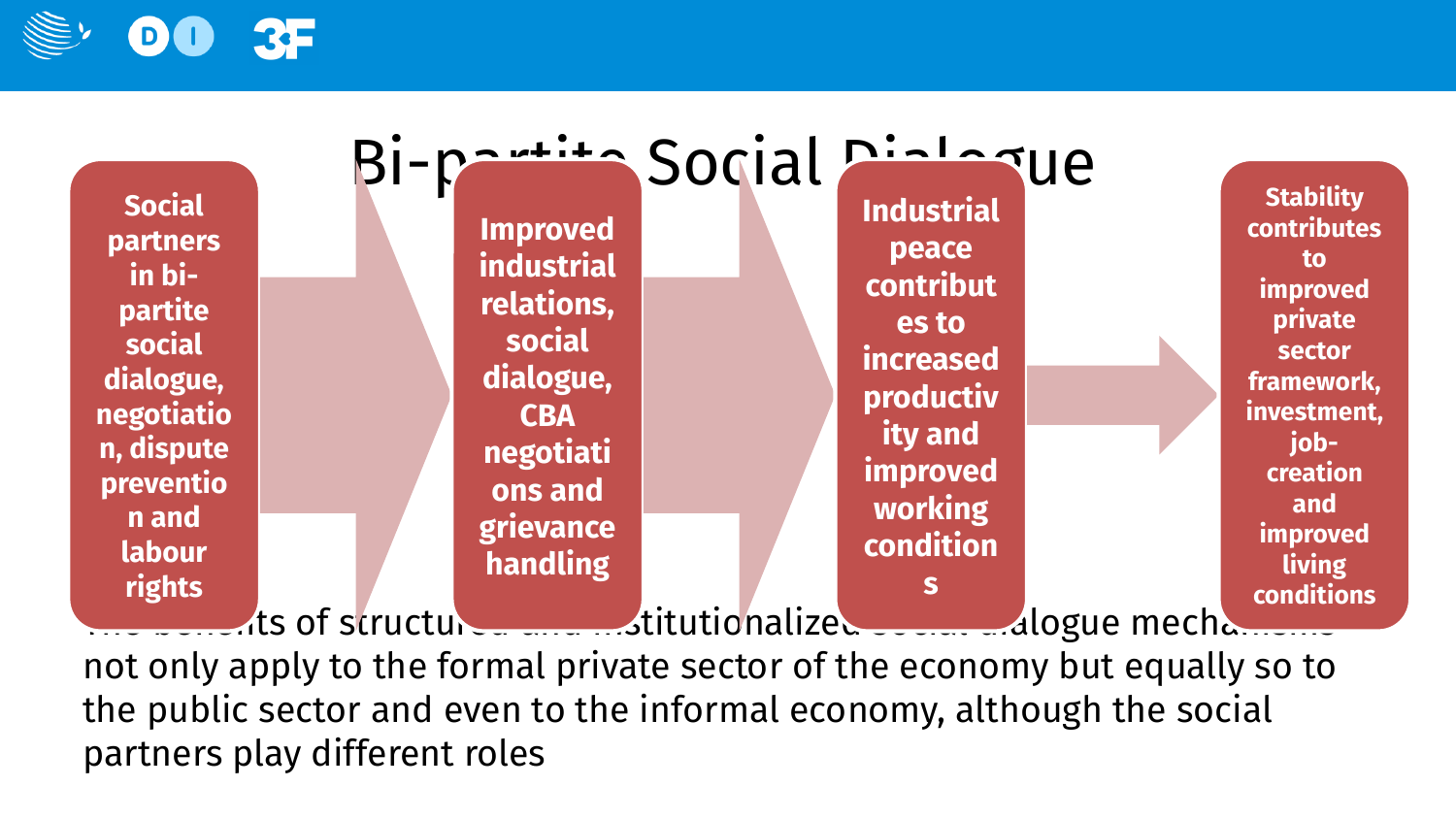

# Bi-partite Social Dialogue
Social partners in bi-partite social dialogue, negotiation, dispute prevention and labour rights
Improved industrial relations, social dialogue, CBA negotiations and grievance handling
Industrial peace contributes to increased productivity and improved working conditions
Stability contributes to improved private sector framework, investment, job-creation and improved living conditions
The benefits of structured and institutionalized social dialogue mechanisms not only apply to the formal private sector of the economy but equally so to the public sector and even to the informal economy, although the social partners play different roles